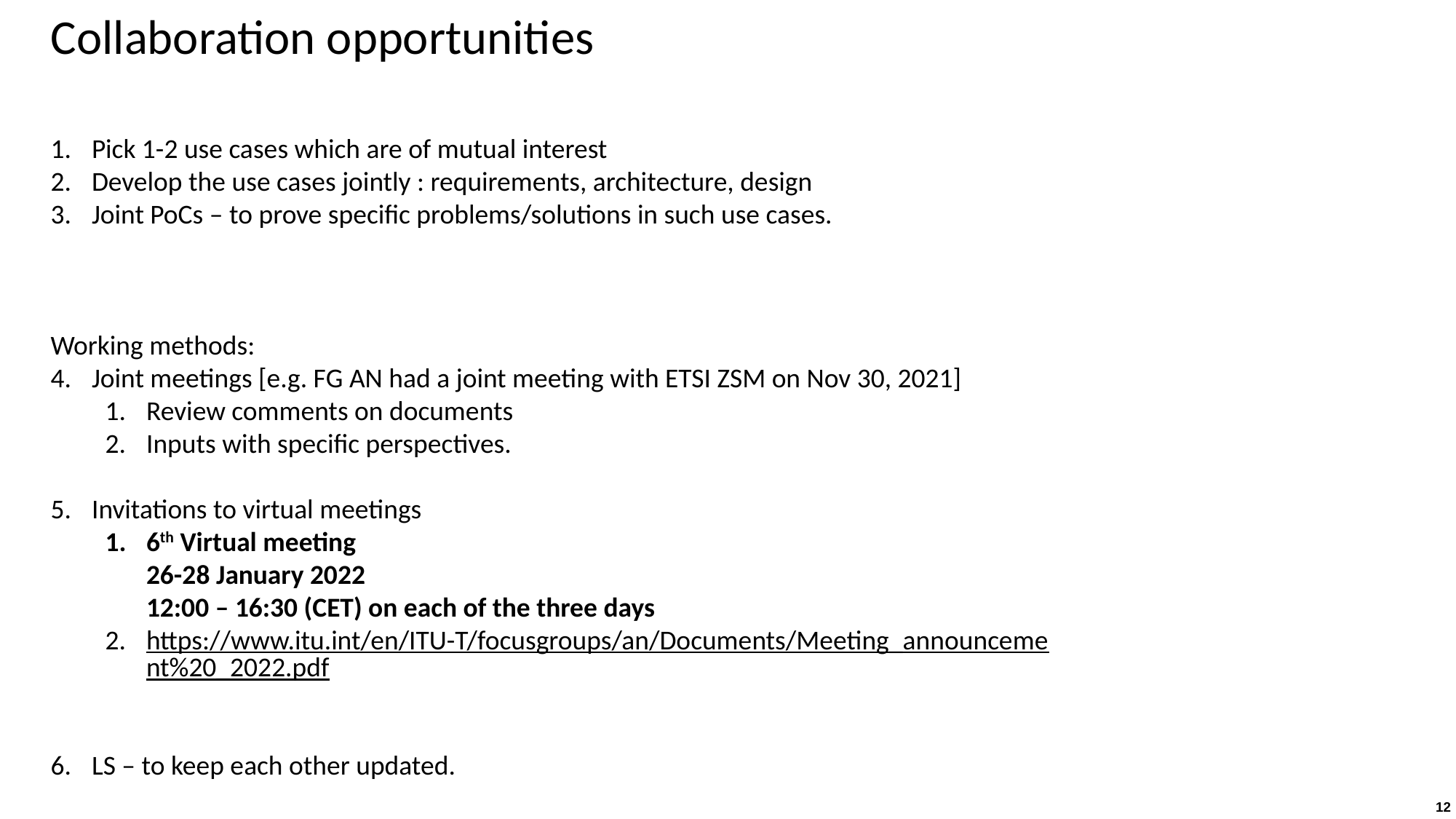

# Collaboration opportunities

Pick 1-2 use cases which are of mutual interest
Develop the use cases jointly : requirements, architecture, design
Joint PoCs – to prove specific problems/solutions in such use cases.

Working methods:
Joint meetings [e.g. FG AN had a joint meeting with ETSI ZSM on Nov 30, 2021]
Review comments on documents
Inputs with specific perspectives.

Invitations to virtual meetings
6th Virtual meeting 
26-28 January 2022
12:00 – 16:30 (CE​​T) on each of the three days​
https://www.itu.int/en/ITU-T/focusgroups/an/Documents/Meeting_announcement%20_2022.pdf

LS – to keep each other updated.